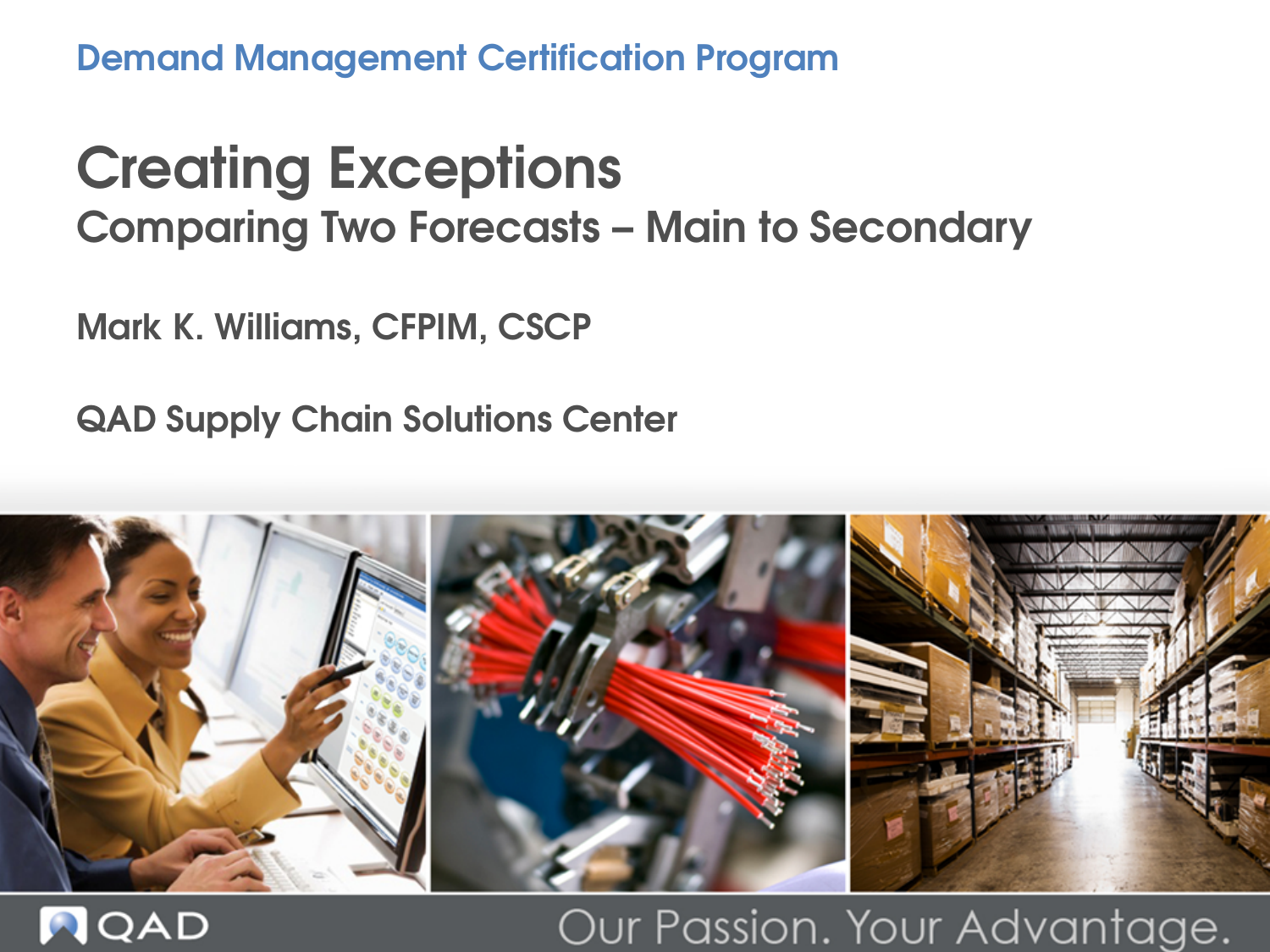

Demand Management Certification Program
# Creating Exceptions Comparing Two Forecasts – Main to Secondary
Mark K. Williams, CFPIM, CSCP
QAD Supply Chain Solutions Center